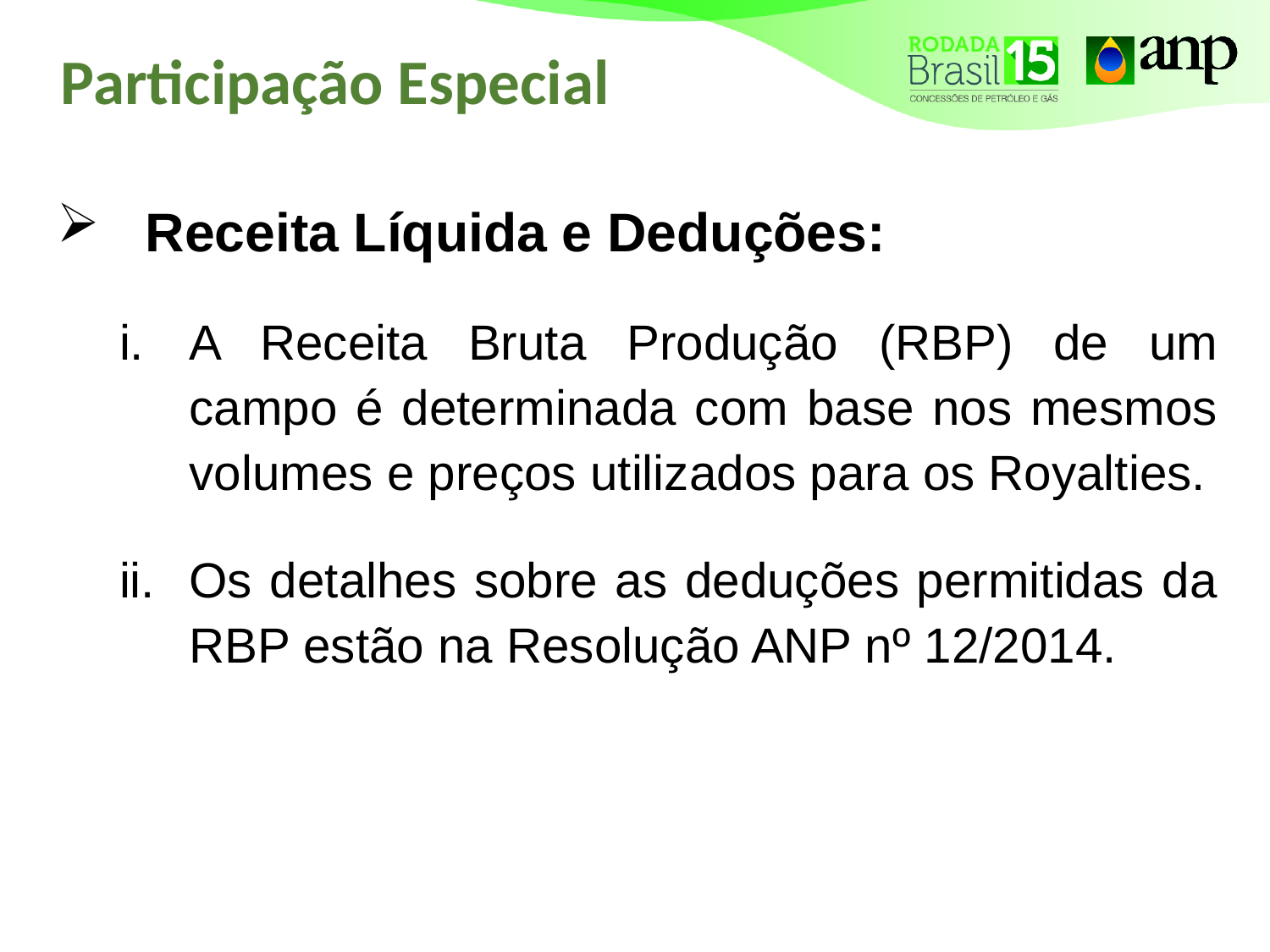

# Participação Especial
Receita Líquida e Deduções:
A Receita Bruta Produção (RBP) de um campo é determinada com base nos mesmos volumes e preços utilizados para os Royalties.
Os detalhes sobre as deduções permitidas da RBP estão na Resolução ANP nº 12/2014.